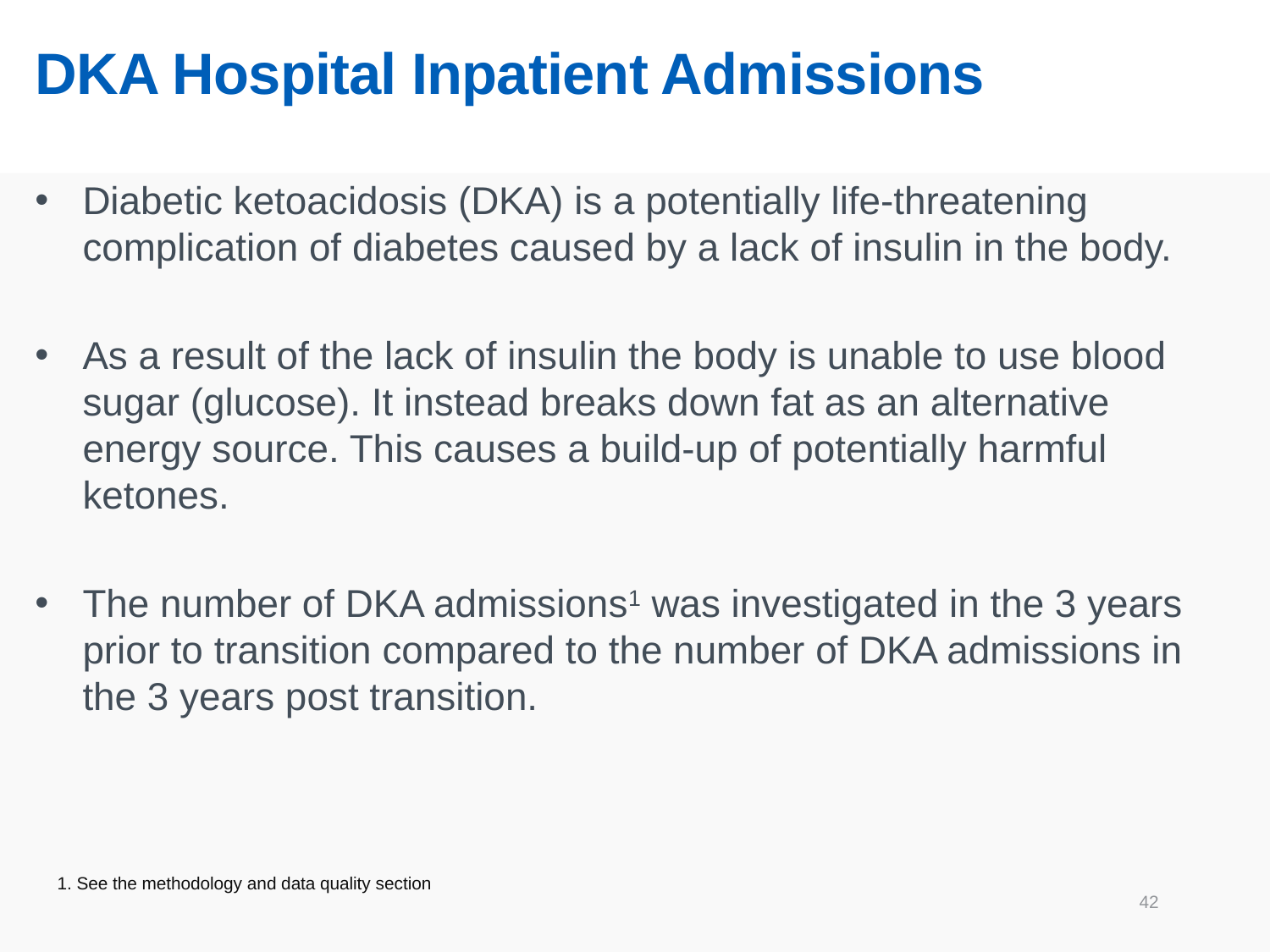

# DKA Hospital Inpatient Admissions
Diabetic ketoacidosis (DKA) is a potentially life-threatening complication of diabetes caused by a lack of insulin in the body.

As a result of the lack of insulin the body is unable to use blood sugar (glucose). It instead breaks down fat as an alternative energy source. This causes a build-up of potentially harmful ketones.

The number of DKA admissions1 was investigated in the 3 years prior to transition compared to the number of DKA admissions in the 3 years post transition.

1. See the methodology and data quality section
42